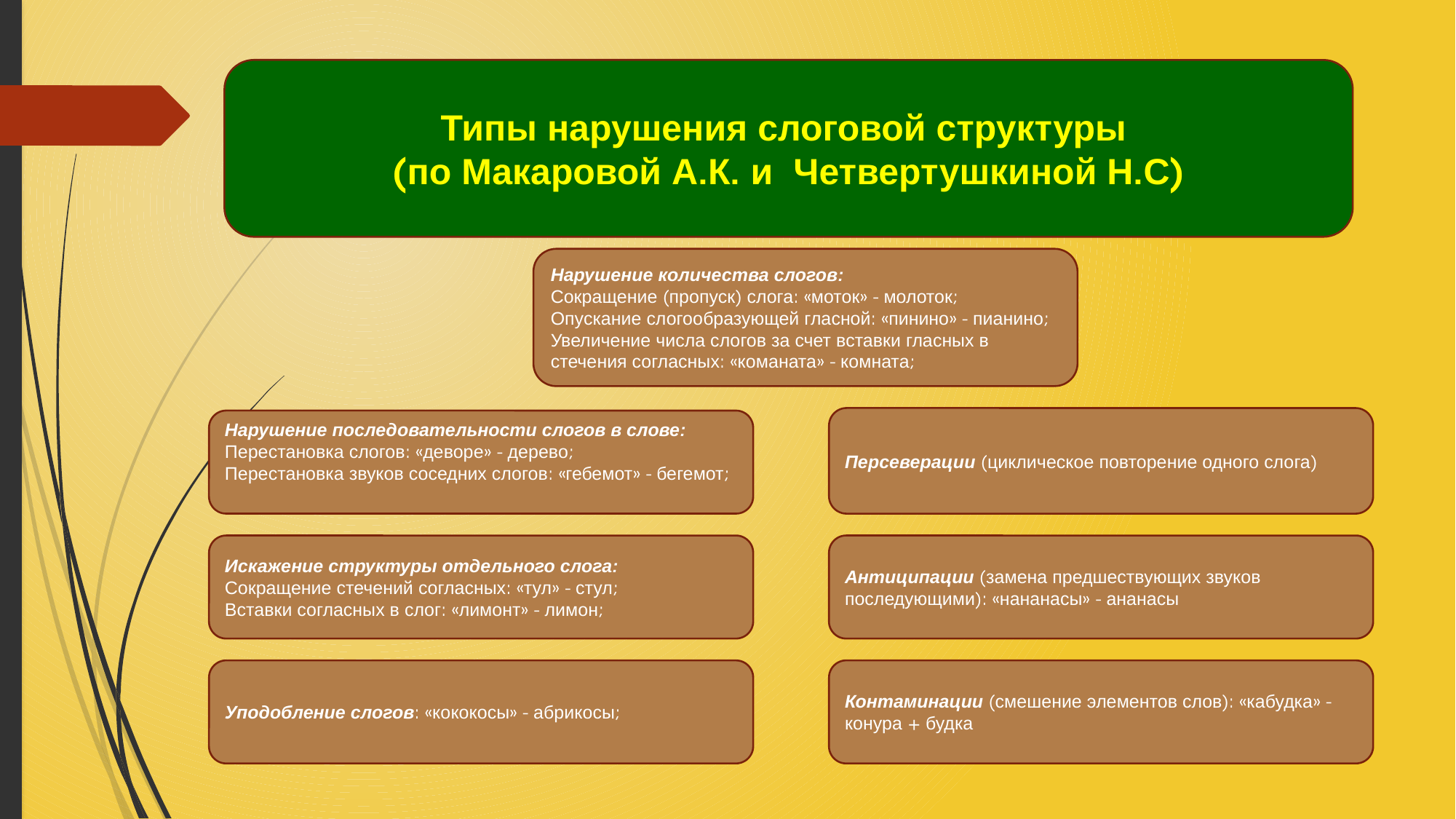

Типы нарушения слоговой структуры
(по Макаровой А.К. и  Четвертушкиной Н.С)
#
Нарушение количества слогов:
Сокращение (пропуск) слога: «моток» - молоток;
Опускание слогообразующей гласной: «пинино» - пианино;
Увеличение числа слогов за счет вставки гласных в стечения согласных: «команата» - комната;
Персеверации (циклическое повторение одного слога)
Нарушение последовательности слогов в слове:
Перестановка слогов: «деворе» - дерево;
Перестановка звуков соседних слогов: «гебемот» - бегемот;

Искажение структуры отдельного слога:
Сокращение стечений согласных: «тул» - стул;
Вставки согласных в слог: «лимонт» - лимон;
Антиципации (замена предшествующих звуков последующими): «нананасы» - ананасы
Уподобление слогов: «кококосы» - абрикосы;
Контаминации (смешение элементов слов): «кабудка» - конура + будка